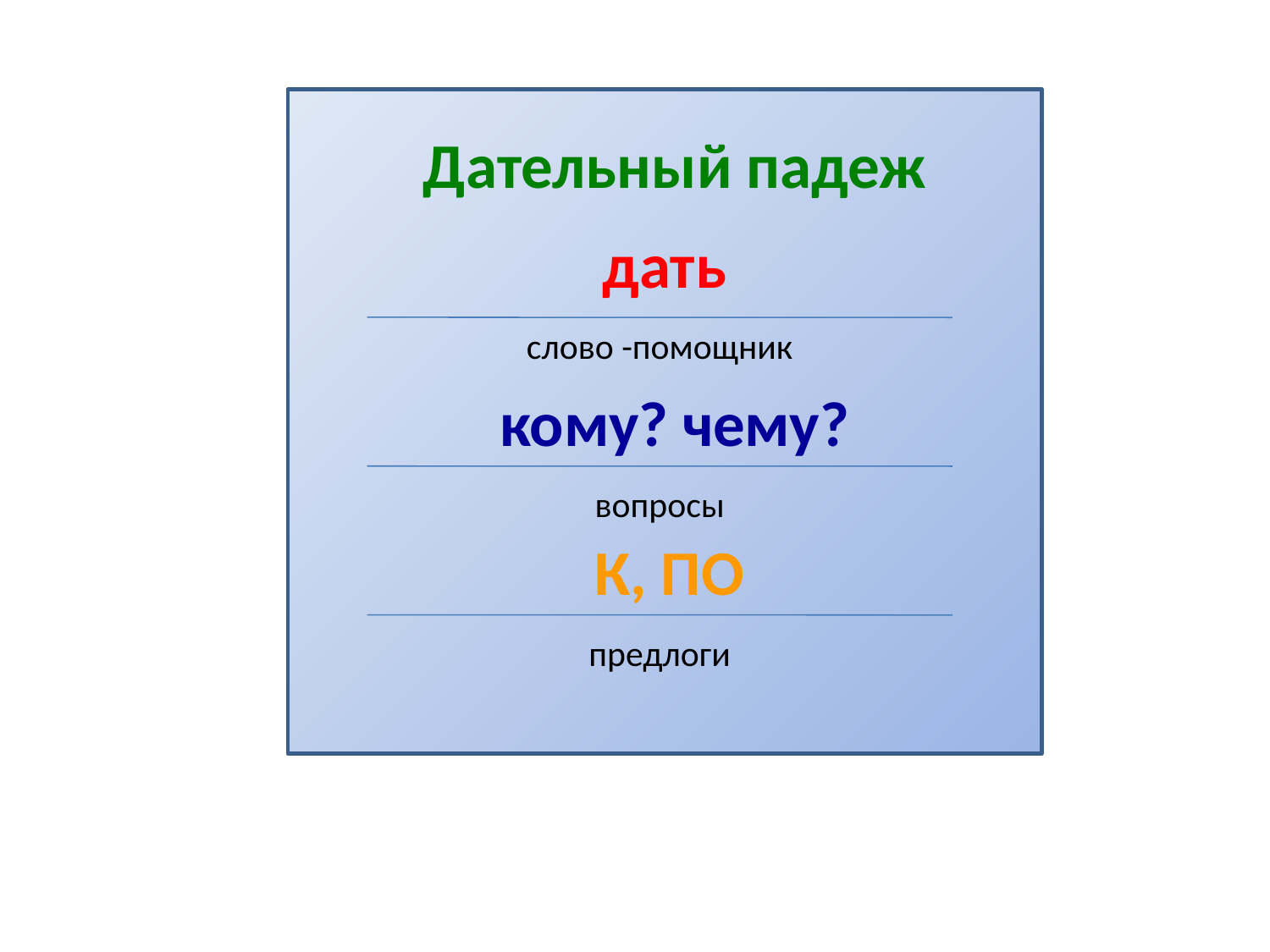

Дательный падеж
дать
слово -помощник
кому? чему?
вопросы
К, ПО
предлоги